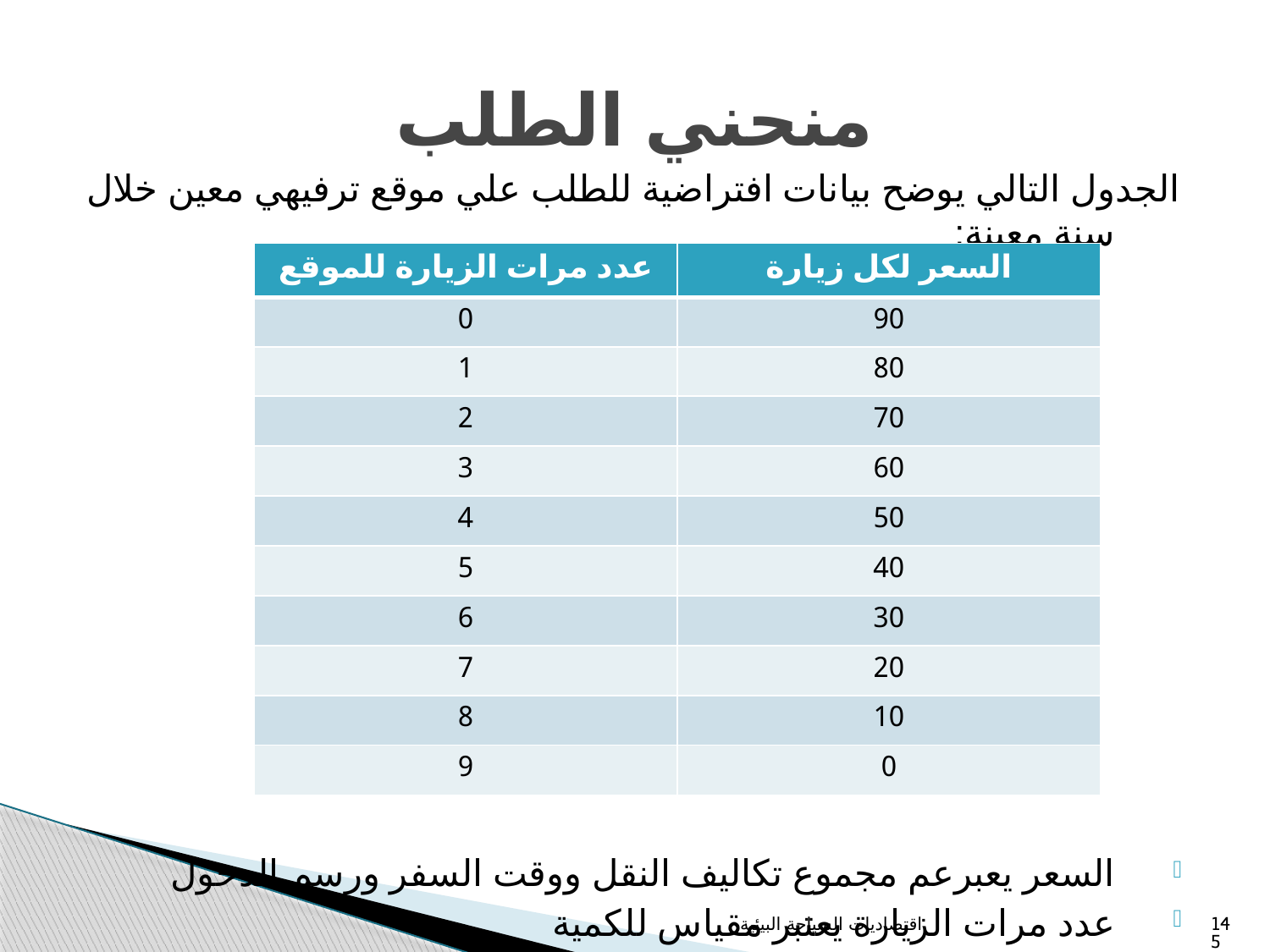

# منحني الطلب
الجدول التالي يوضح بيانات افتراضية للطلب علي موقع ترفيهي معين خلال سنة معينة:

السعر يعبرعم مجموع تكاليف النقل ووقت السفر ورسم الدخول
عدد مرات الزيارة يعتبر مقياس للكمية

| عدد مرات الزيارة للموقع | السعر لكل زيارة |
| --- | --- |
| 0 | 90 |
| 1 | 80 |
| 2 | 70 |
| 3 | 60 |
| 4 | 50 |
| 5 | 40 |
| 6 | 30 |
| 7 | 20 |
| 8 | 10 |
| 9 | 0 |
اقتصاديات السياحة البيئية
145